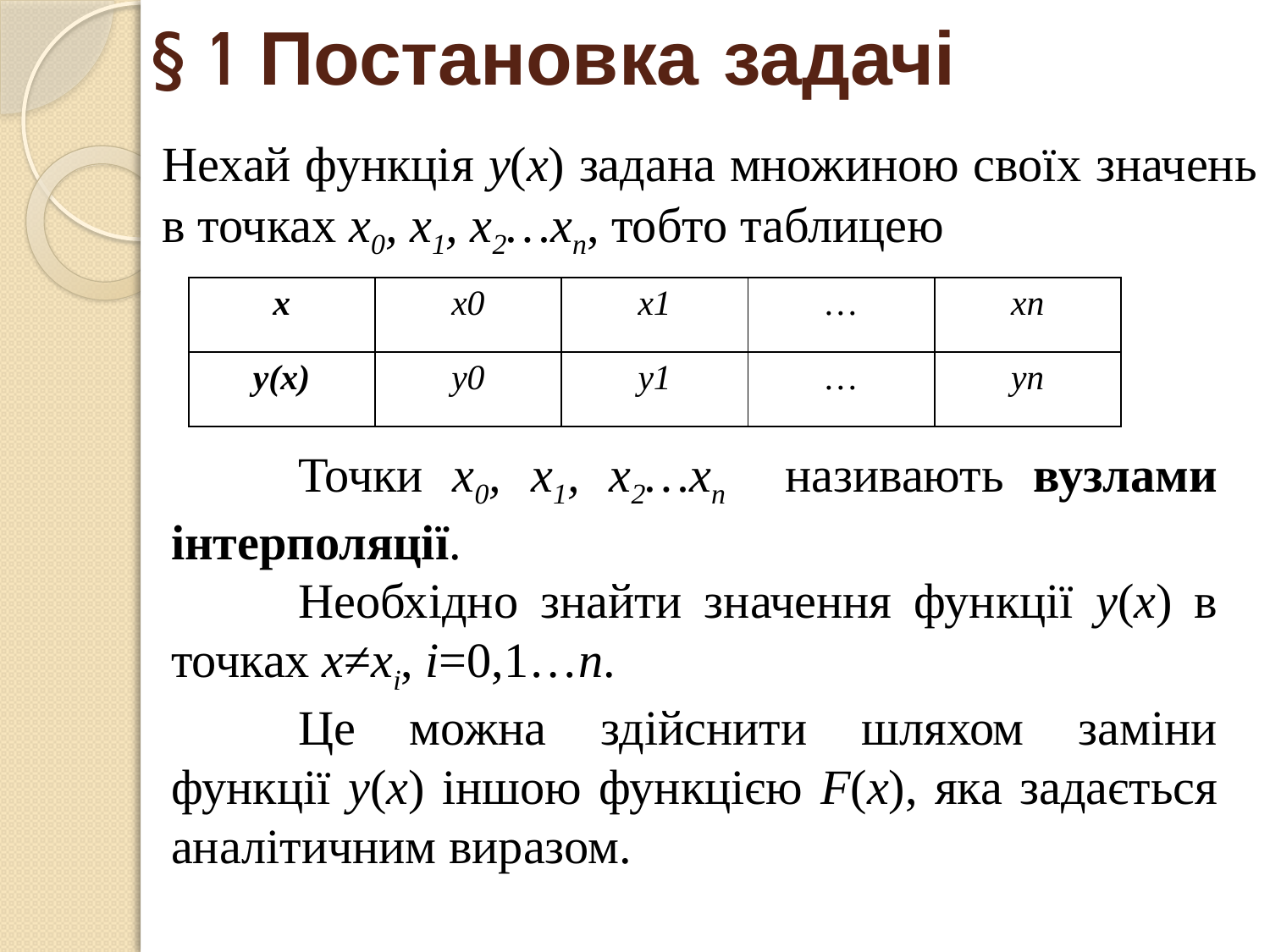

# § 1 Постановка задачі
	Нехай функція у(х) задана множиною своїх значень в точках x0, x1, x2…xn, тобто таблицею
| x | x0 | x1 | … | хn |
| --- | --- | --- | --- | --- |
| y(x) | y0 | y1 | … | yn |
	Точки x0, x1, x2…xn  називають вузлами інтерполяції.
	Необхідно знайти значення функції у(х) в точках х≠xі, і=0,1…n.
	Це можна здійснити шляхом заміни функції у(х) іншою функцією F(x), яка задається аналітичним виразом.